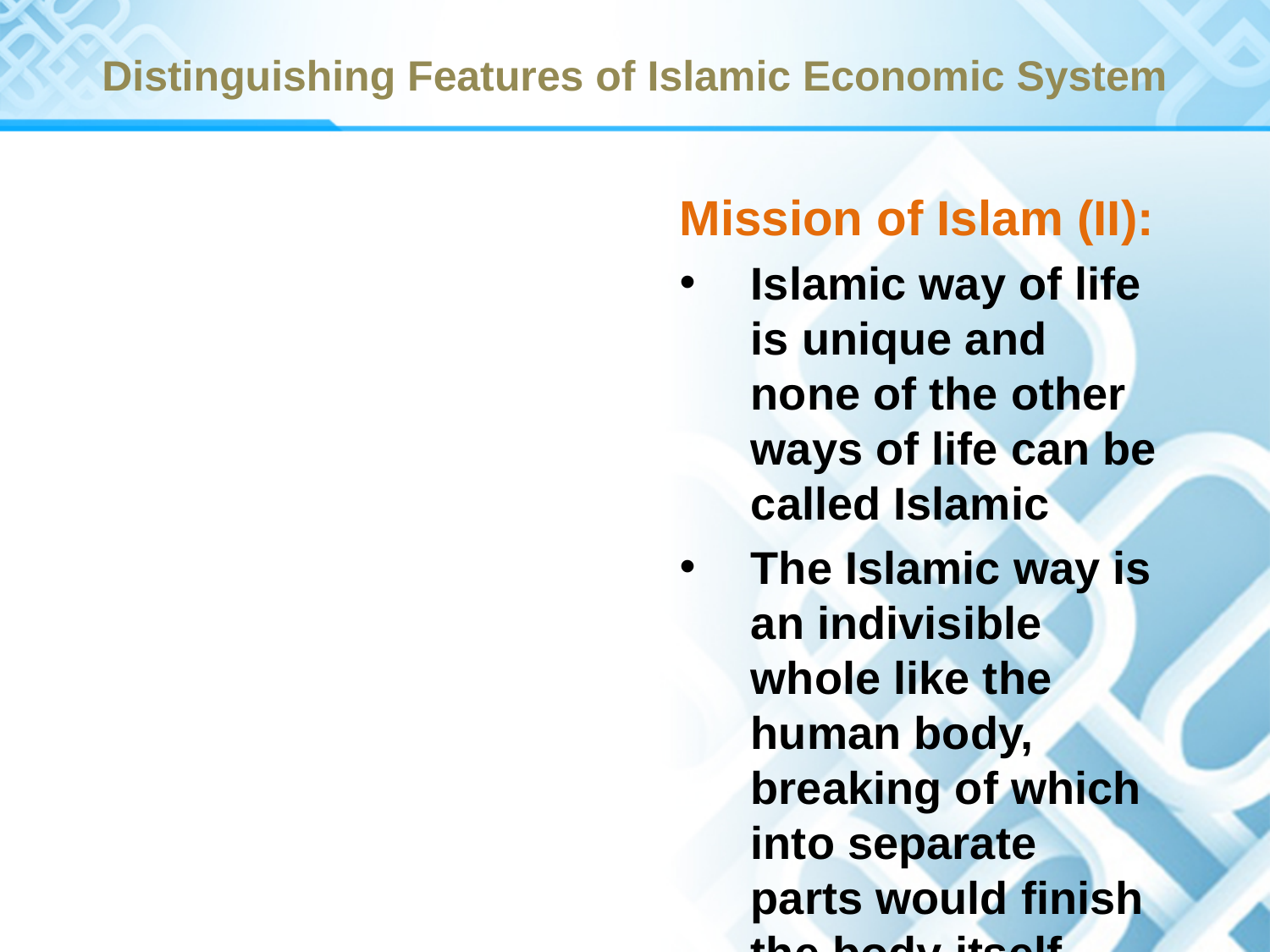

Distinguishing Features of Islamic Economic System
Mission of Islam (II):
Islamic way of life is unique and none of the other ways of life can be called Islamic
The Islamic way is an indivisible whole like the human body, breaking of which into separate parts would finish the body itself